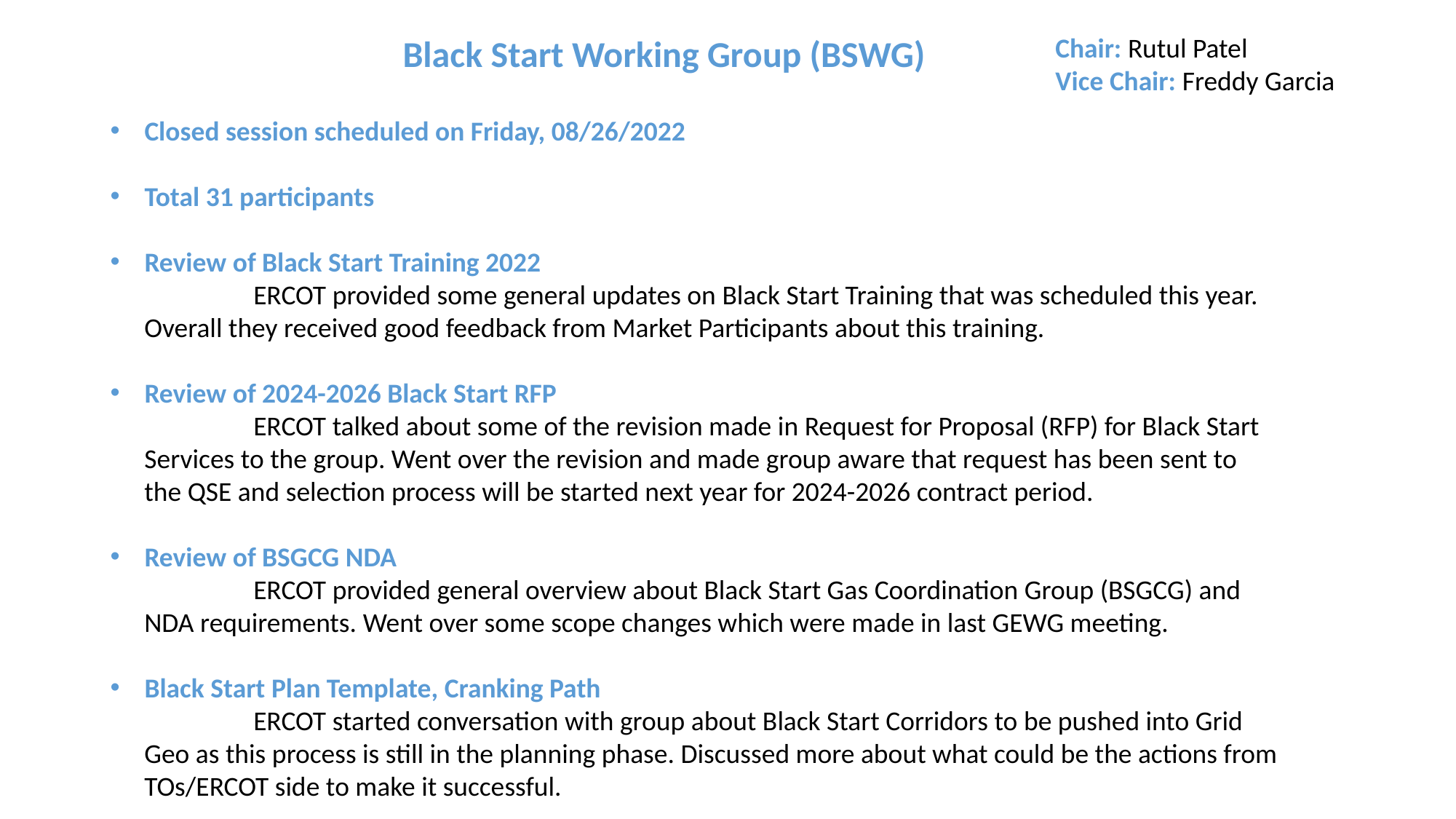

Black Start Working Group (BSWG)
Chair: Rutul Patel
Vice Chair: Freddy Garcia
Closed session scheduled on Friday, 08/26/2022

Total 31 participants

Review of Black Start Training 2022
	ERCOT provided some general updates on Black Start Training that was scheduled this year. Overall they received good feedback from Market Participants about this training.

Review of 2024-2026 Black Start RFP
	ERCOT talked about some of the revision made in Request for Proposal (RFP) for Black Start Services to the group. Went over the revision and made group aware that request has been sent to the QSE and selection process will be started next year for 2024-2026 contract period.

Review of BSGCG NDA
		ERCOT provided general overview about Black Start Gas Coordination Group (BSGCG) and NDA requirements. Went over some scope changes which were made in last GEWG meeting.

Black Start Plan Template, Cranking Path
	ERCOT started conversation with group about Black Start Corridors to be pushed into Grid Geo as this process is still in the planning phase. Discussed more about what could be the actions from TOs/ERCOT side to make it successful.